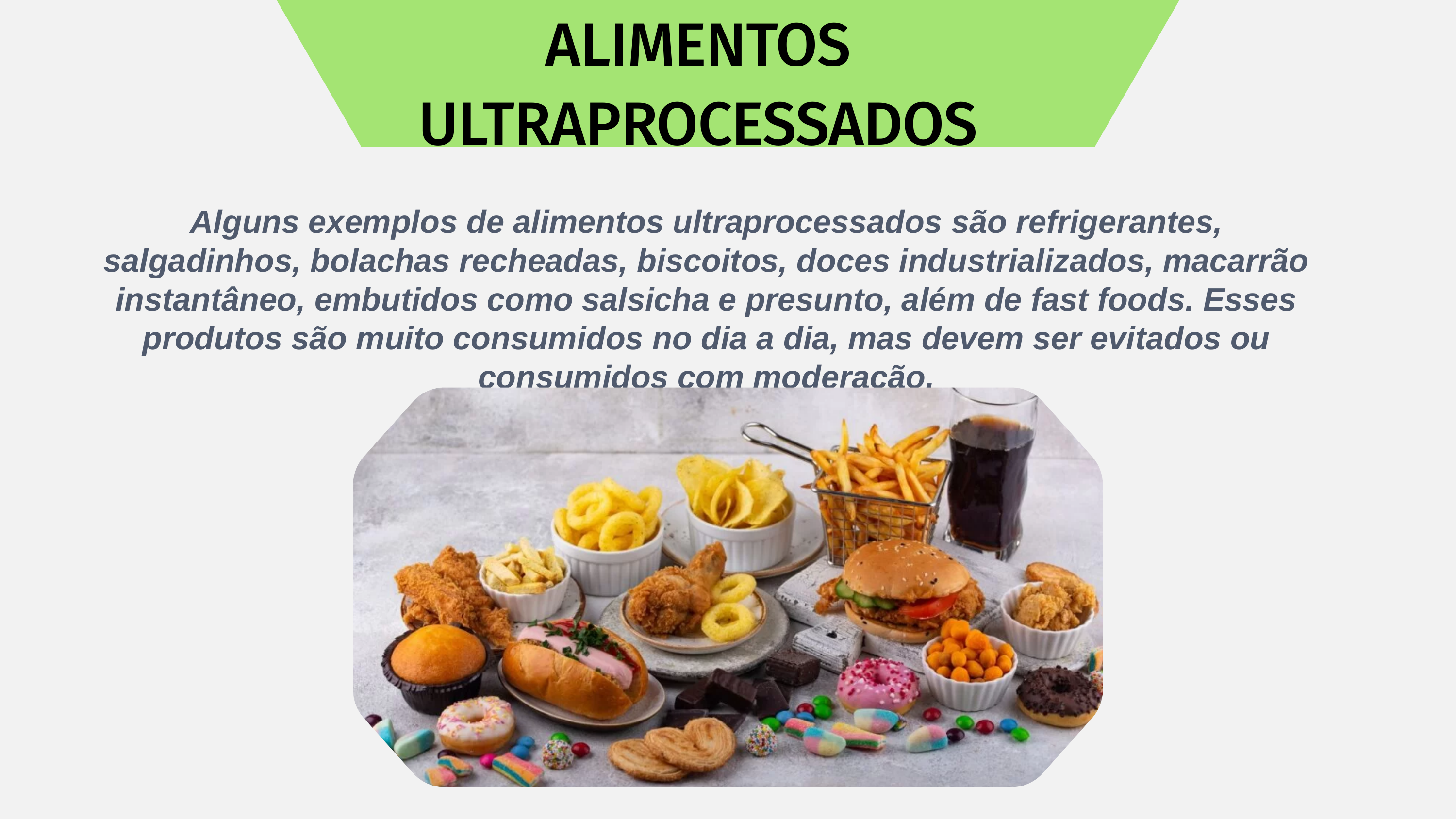

ALIMENTOS ULTRAPROCESSADOS
Alguns exemplos de alimentos ultraprocessados são refrigerantes, salgadinhos, bolachas recheadas, biscoitos, doces industrializados, macarrão instantâneo, embutidos como salsicha e presunto, além de fast foods. Esses produtos são muito consumidos no dia a dia, mas devem ser evitados ou consumidos com moderação.